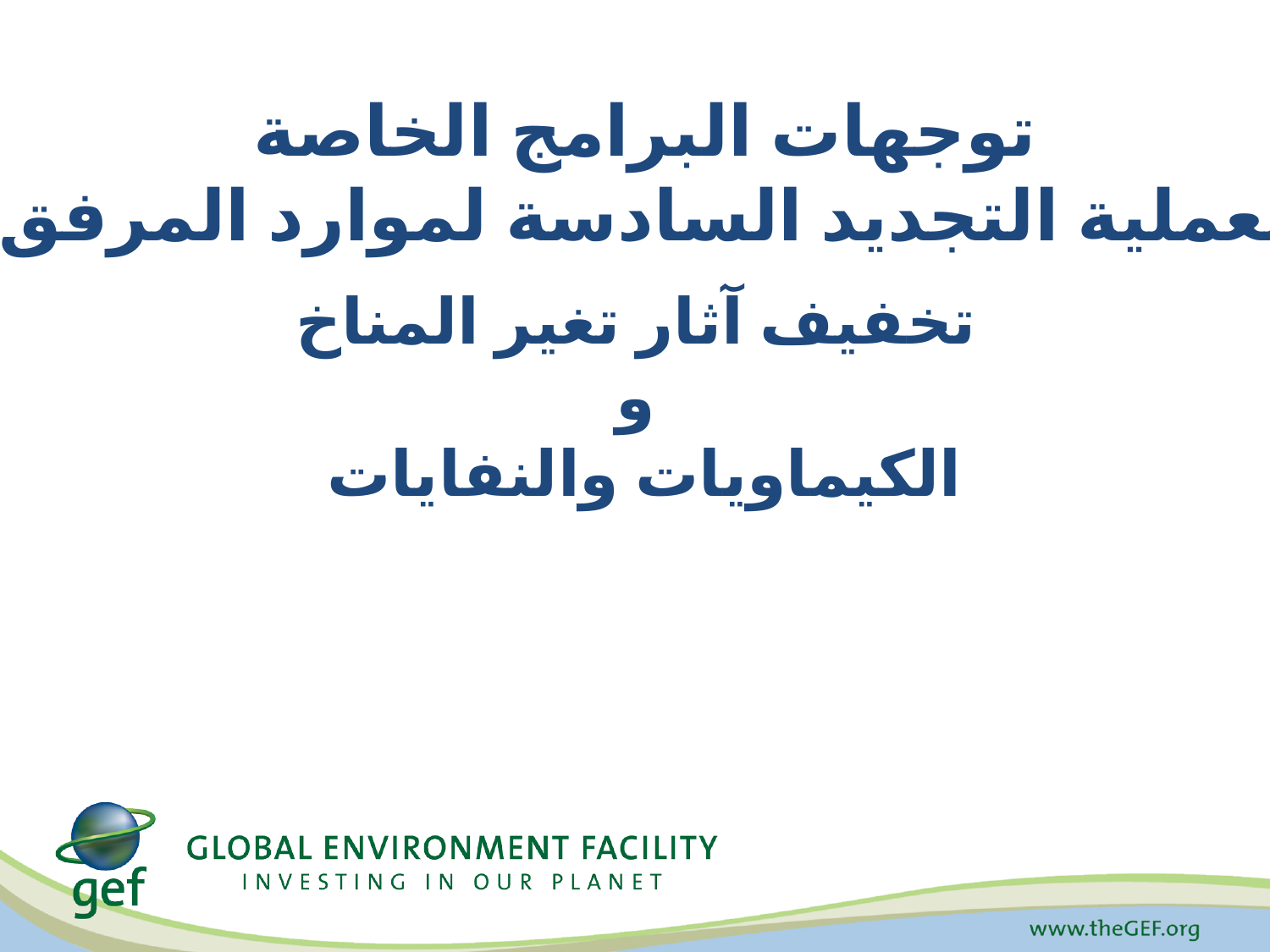

توجهات البرامج الخاصة
 بعملية التجديد السادسة لموارد المرفق
تخفيف آثار تغير المناخ
و
 الكيماويات والنفايات